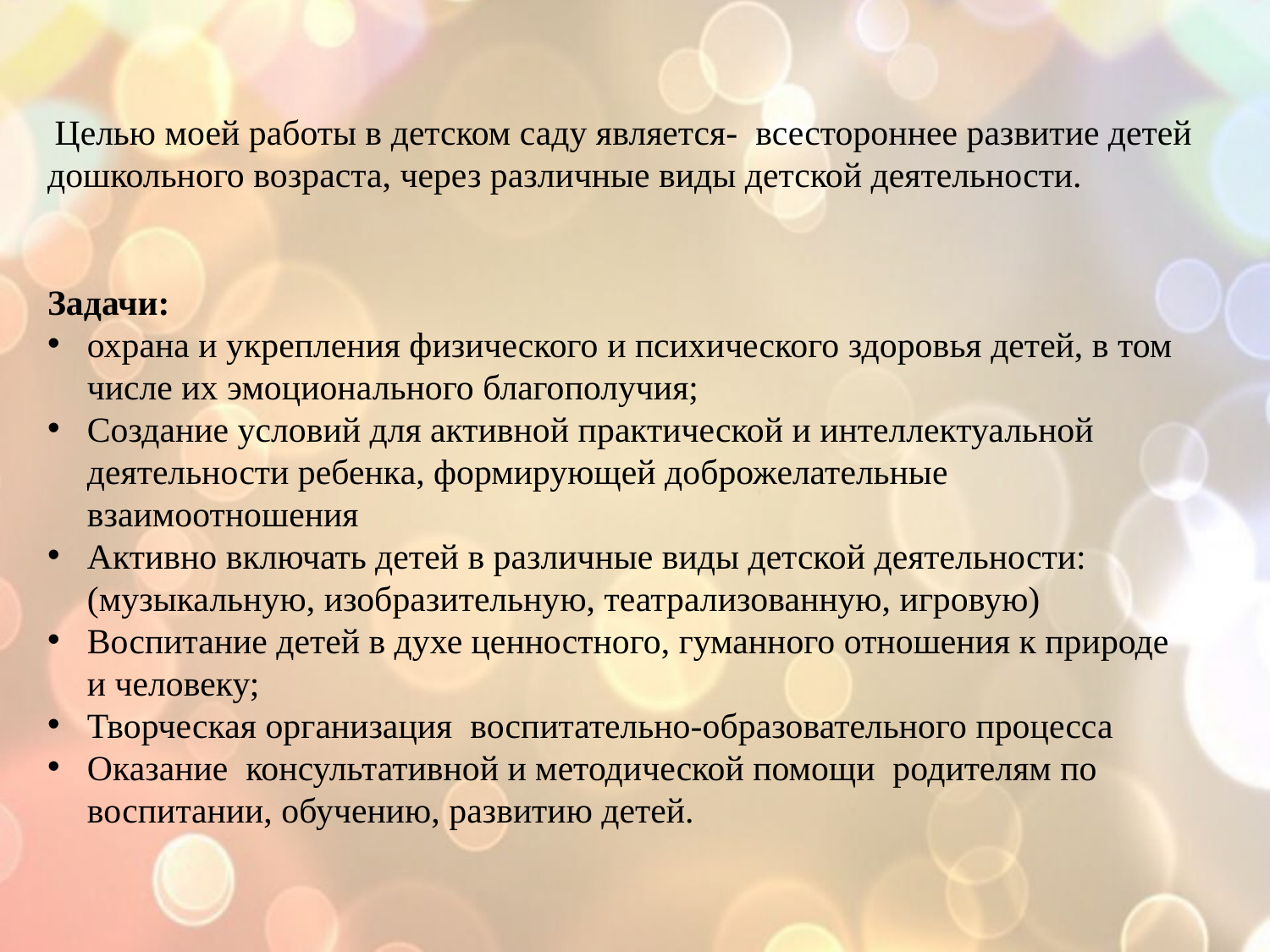

Целью моей работы в детском саду является-  всестороннее развитие детей дошкольного возраста, через различные виды детской деятельности.

Задачи:
охрана и укрепления физического и психического здоровья детей, в том числе их эмоционального благополучия;
Создание условий для активной практической и интеллектуальной деятельности ребенка, формирующей доброжелательные взаимоотношения
Активно включать детей в различные виды детской деятельности: (музыкальную, изобразительную, театрализованную, игровую)
Воспитание детей в духе ценностного, гуманного отношения к природе и человеку;
Творческая организация  воспитательно-образовательного процесса
Оказание  консультативной и методической помощи  родителям по воспитании, обучению, развитию детей.